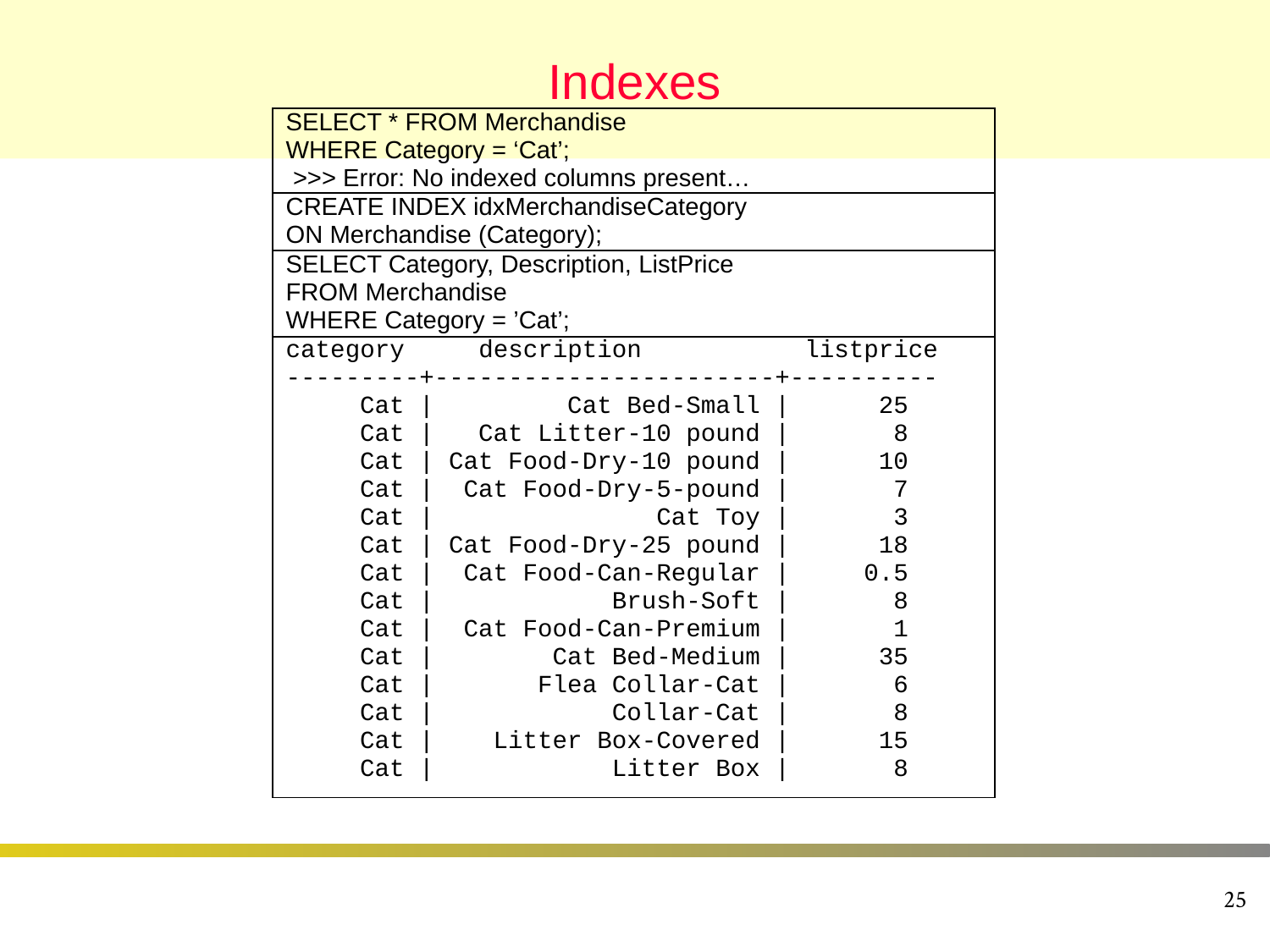

# Indexes
| SELECT \* FROM Merchandise WHERE Category = ‘Cat’;  >>> Error: No indexed columns present… |
| --- |
| CREATE INDEX idxMerchandiseCategory ON Merchandise (Category); |
| SELECT Category, Description, ListPrice FROM Merchandise WHERE Category = ’Cat’; |
| category description listprice ---------+-----------------------+---------- Cat | Cat Bed-Small | 25 Cat | Cat Litter-10 pound | 8 Cat | Cat Food-Dry-10 pound | 10 Cat | Cat Food-Dry-5-pound | 7 Cat | Cat Toy | 3 Cat | Cat Food-Dry-25 pound | 18 Cat | Cat Food-Can-Regular | 0.5 Cat | Brush-Soft | 8 Cat | Cat Food-Can-Premium | 1 Cat | Cat Bed-Medium | 35 Cat | Flea Collar-Cat | 6 Cat | Collar-Cat | 8 Cat | Litter Box-Covered | 15 Cat | Litter Box | 8 |
25